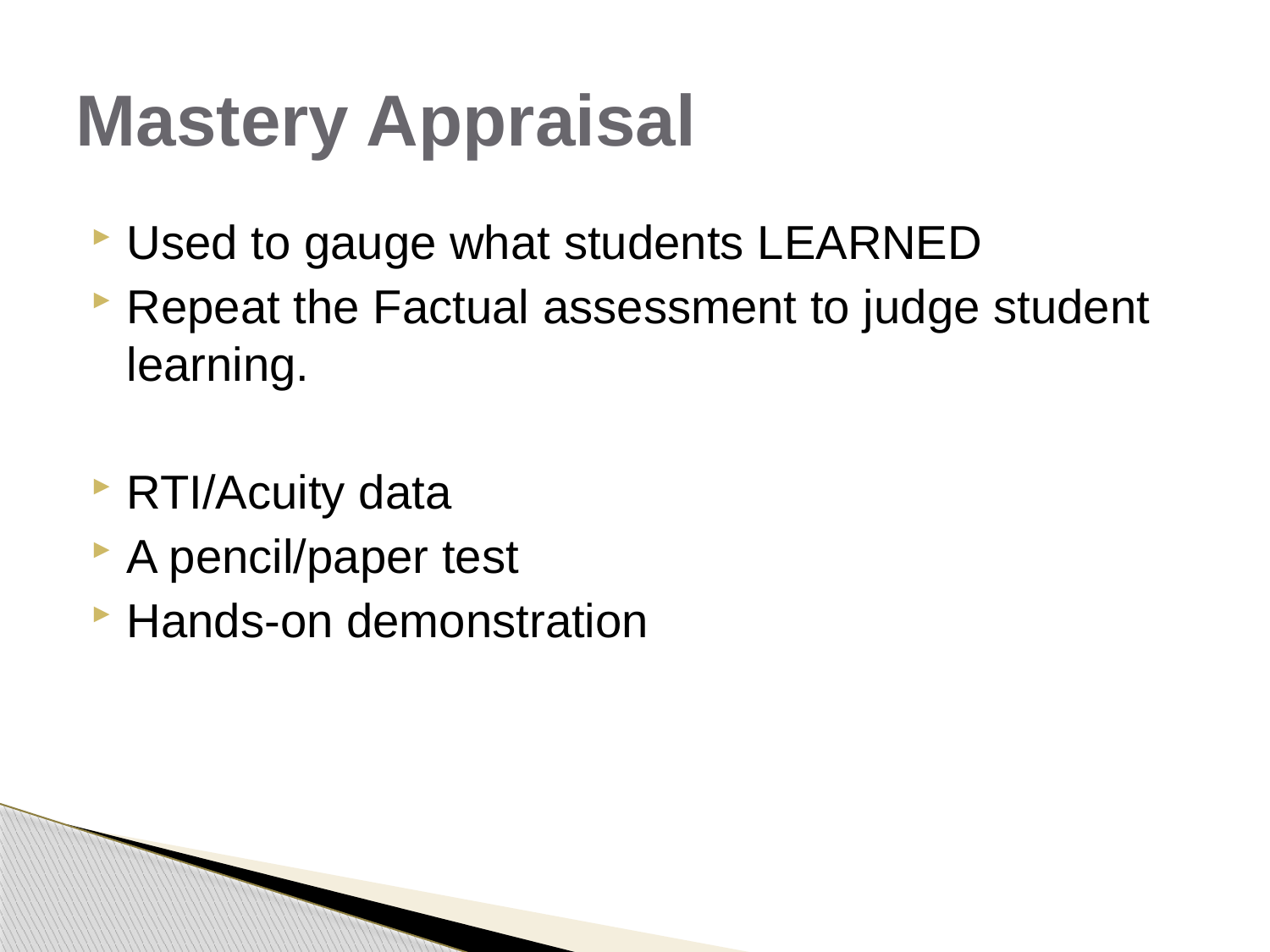

# Mastery Appraisal
Used to gauge what students LEARNED
Repeat the Factual assessment to judge student learning.

RTI/Acuity data
A pencil/paper test
Hands-on demonstration